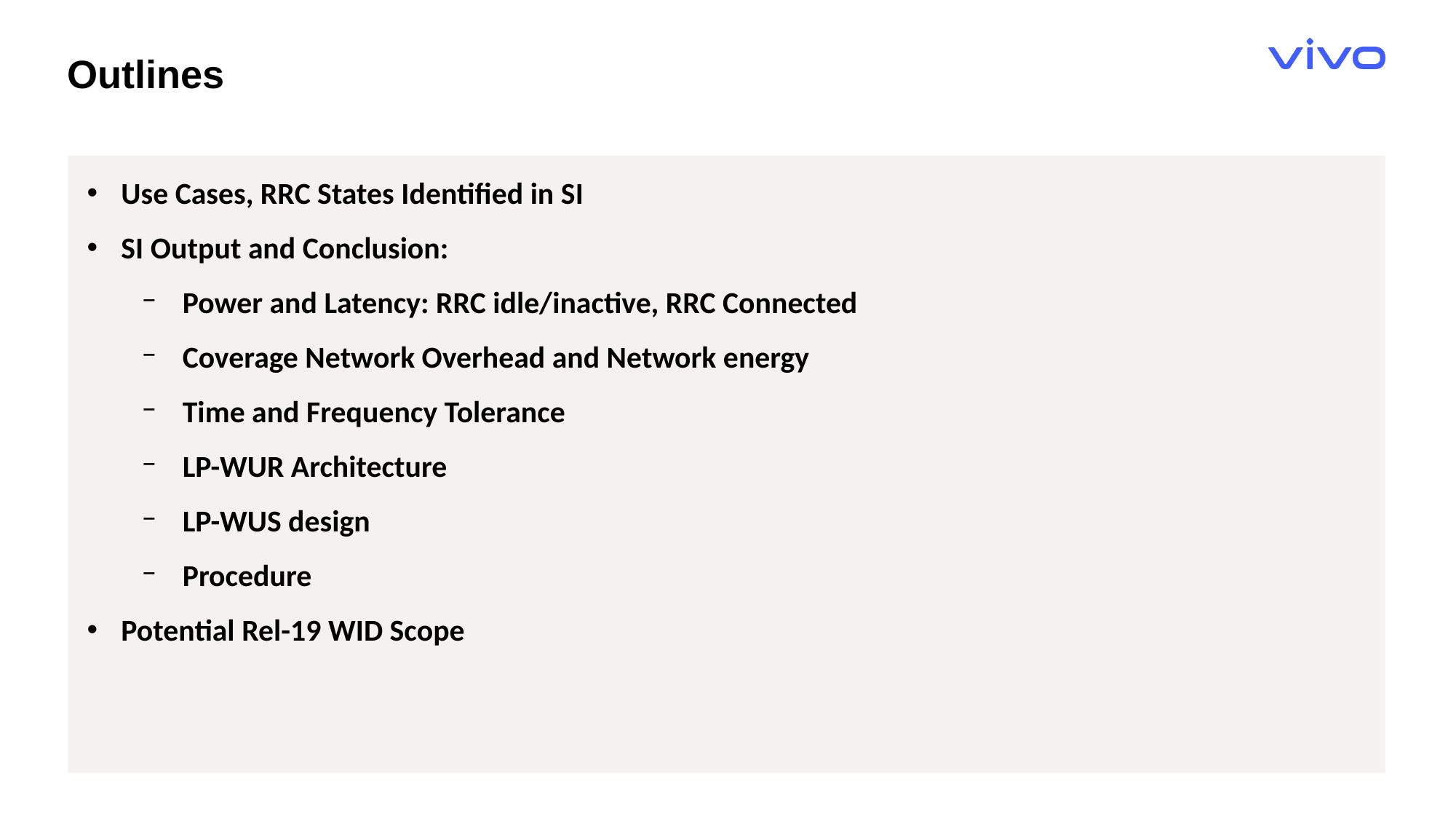

Outlines
Use Cases, RRC States Identified in SI
SI Output and Conclusion:
Power and Latency: RRC idle/inactive, RRC Connected
Coverage Network Overhead and Network energy
Time and Frequency Tolerance
LP-WUR Architecture
LP-WUS design
Procedure
Potential Rel-19 WID Scope